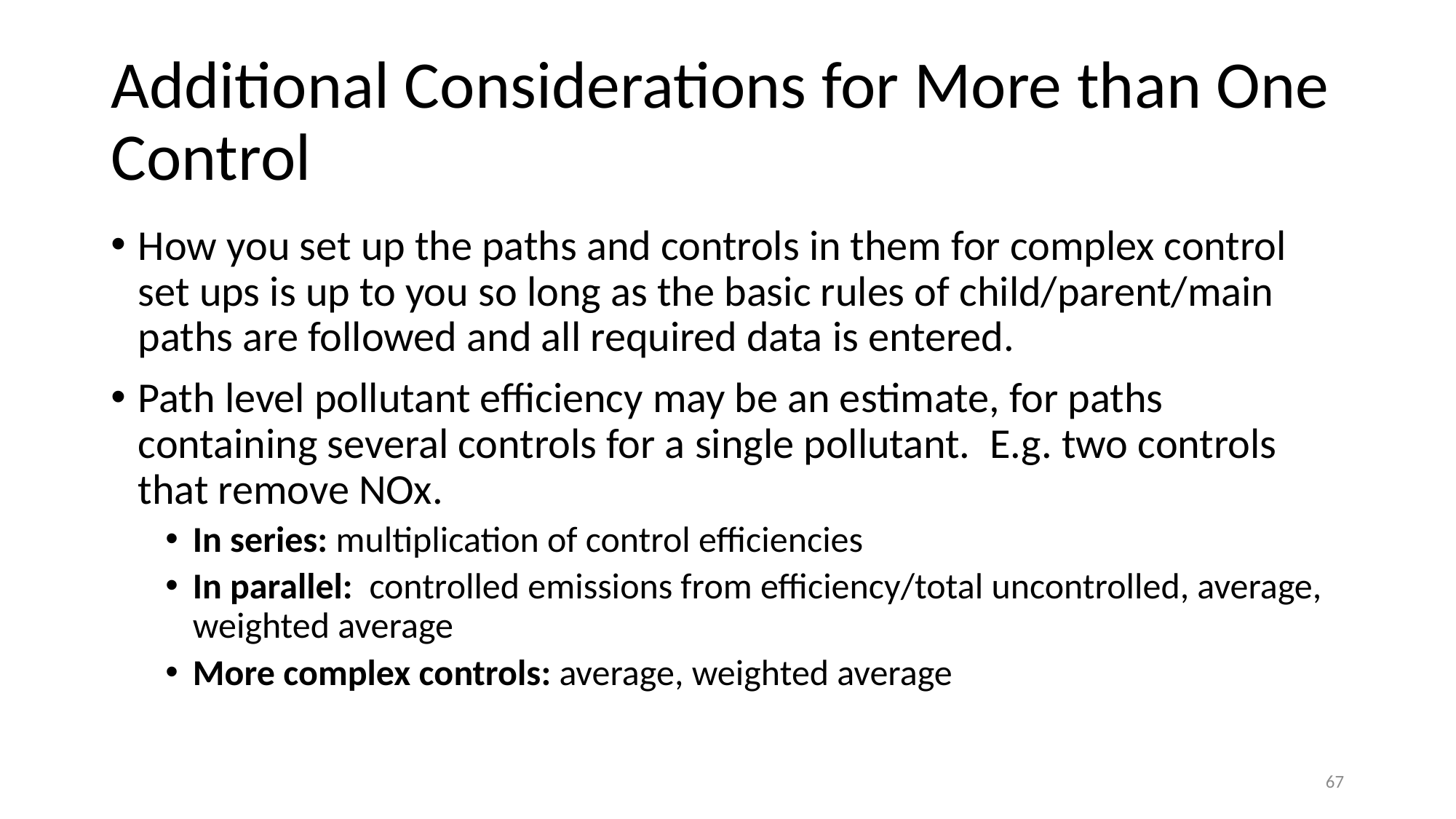

# Additional Considerations for More than One Control
How you set up the paths and controls in them for complex control set ups is up to you so long as the basic rules of child/parent/main paths are followed and all required data is entered.
Path level pollutant efficiency may be an estimate, for paths containing several controls for a single pollutant.  E.g. two controls that remove NOx.
In series: multiplication of control efficiencies
In parallel:  controlled emissions from efficiency/total uncontrolled, average, weighted average
More complex controls: average, weighted average

67